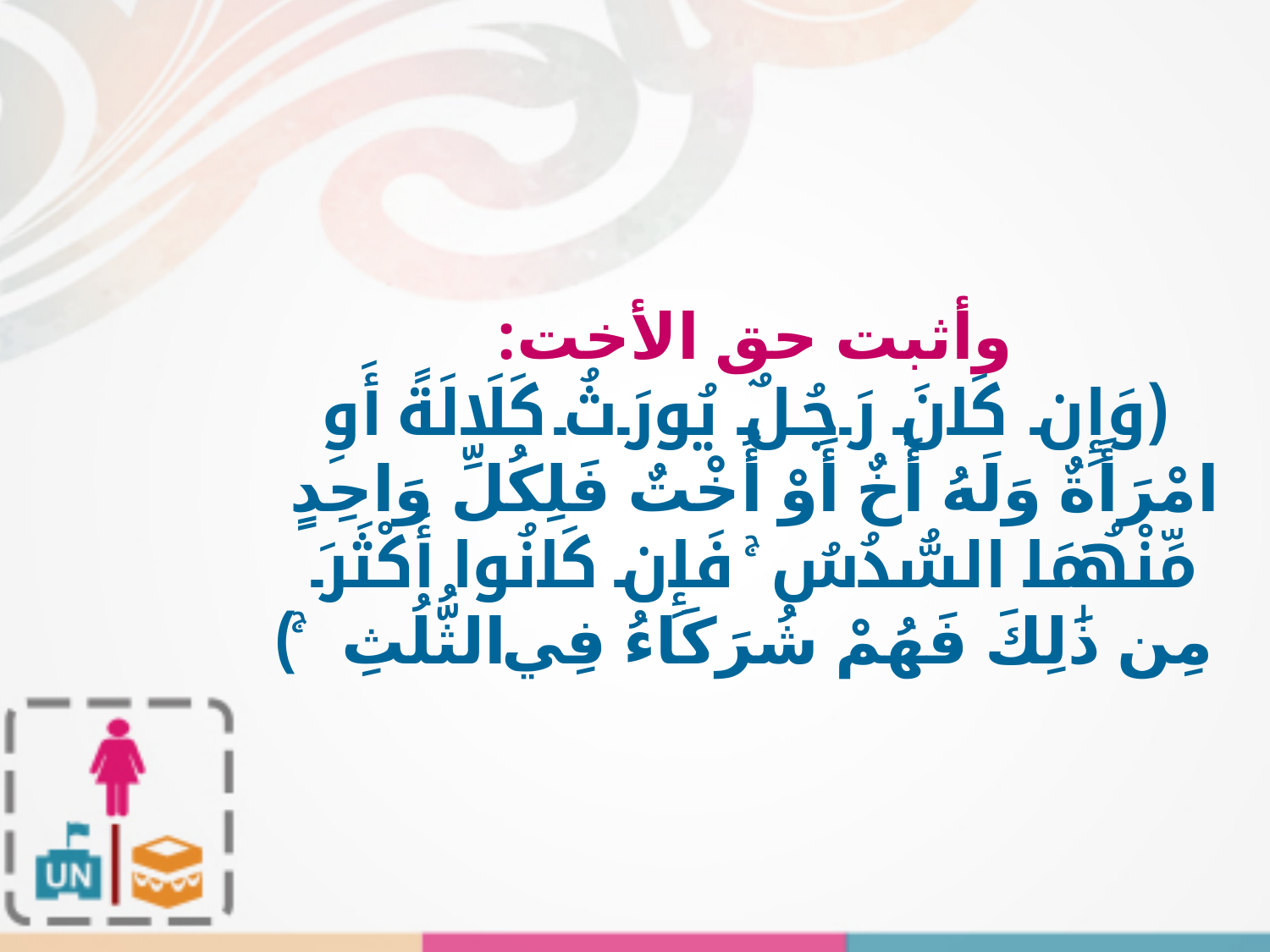

وأثبت حق الأخت:
 (وَإِن كَانَ رَجُلٌ يُورَثُ كَلَالَةً أَوِ امْرَأَةٌ وَلَهُ أَخٌ أَوْ أُخْتٌ فَلِكُلِّ وَاحِدٍ مِّنْهُمَا السُّدُسُ ۚ فَإِن كَانُوا أَكْثَرَ مِن ذَٰلِكَ فَهُمْ شُرَكَاءُ فِي الثُّلُثِ ۚ)